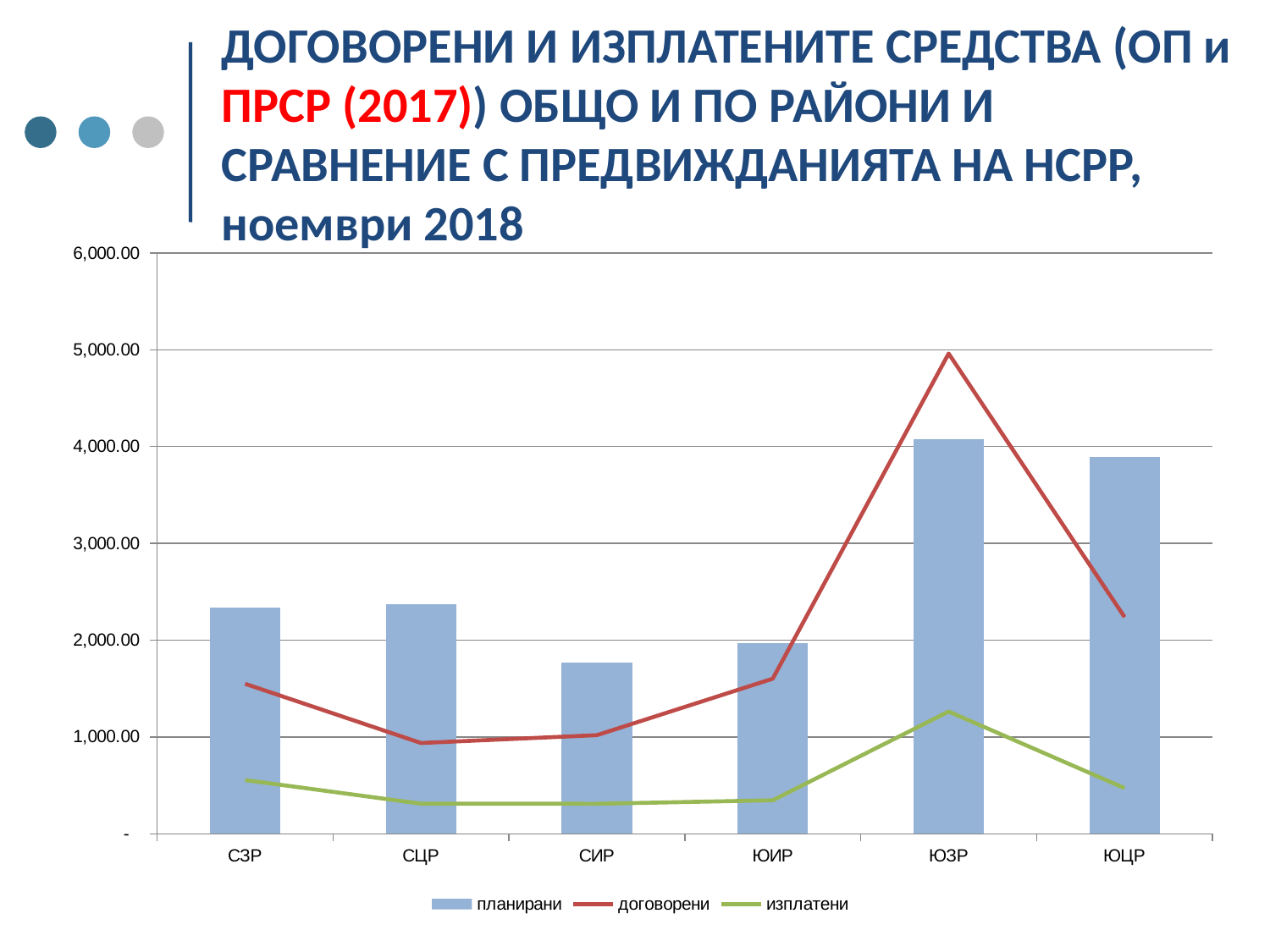

# ДОГОВОРЕНИ И ИЗПЛАТЕНИТЕ СРЕДСТВА (ОП и ПРСР (2017)) ОБЩО И ПО РАЙОНИ И СРАВНЕНИЕ С ПРЕДВИЖДАНИЯТА НА НСРР, ноември 2018

### Chart

| Category | планирани | договорени | изплатени |
|---|---|---|---|
| СЗР | 2334.3 | 1548.8 | 554.6 |
| СЦР | 2372.5 | 937.3000000000001 | 310.5 |
| СИР | 1764.5 | 1018.1999999999999 | 309.7 |
| ЮИР | 1968.1 | 1601.5 | 345.7 |
| ЮЗР | 4075.9 | 4960.4 | 1262.4 |
| ЮЦР | 3896.2 | 2238.2 | 471.1 |